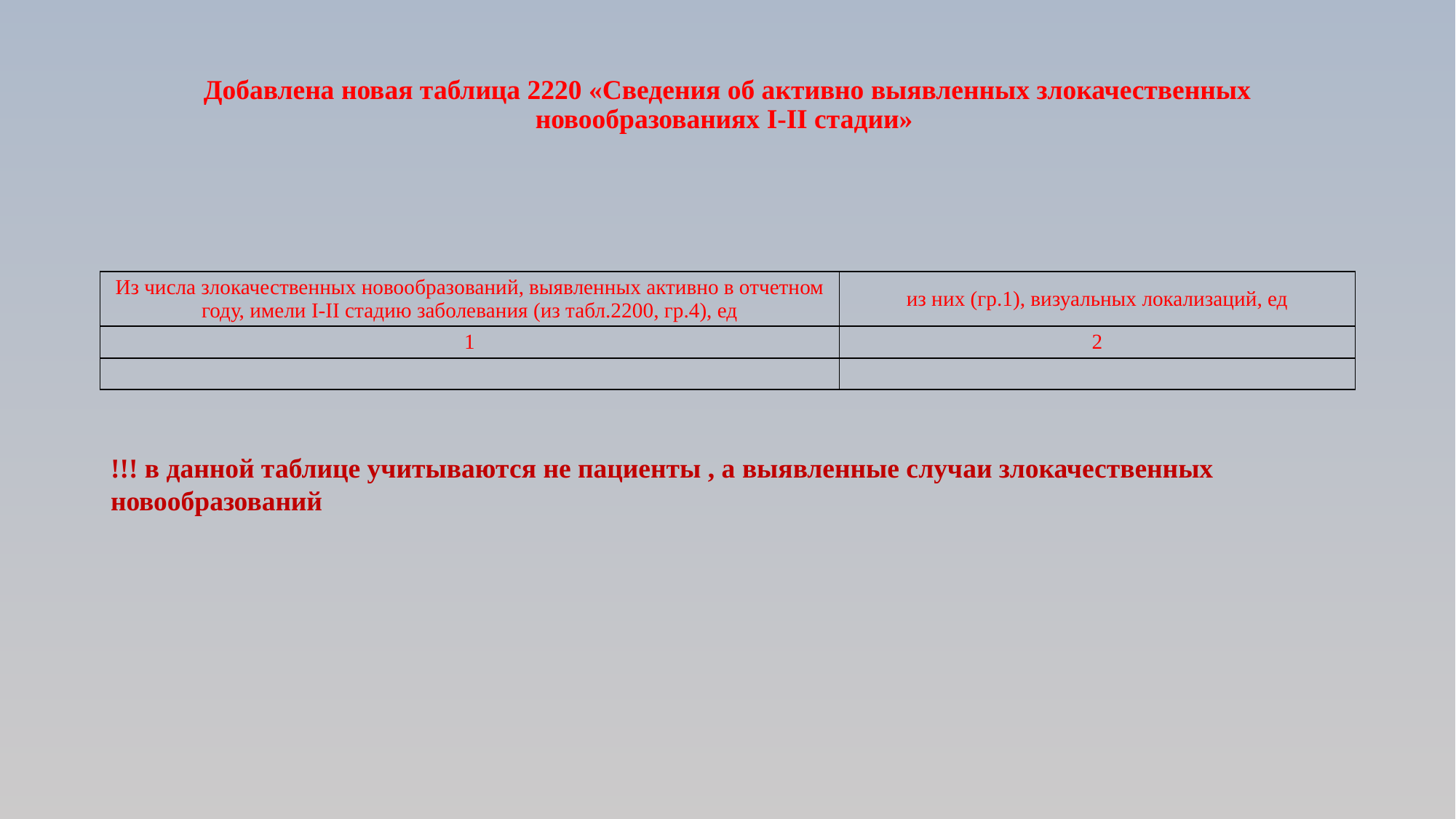

# Добавлена новая таблица 2220 «Сведения об активно выявленных злокачественных новообразованиях I-II стадии»
| Из числа злокачественных новообразований, выявленных активно в отчетном году, имели I-II стадию заболевания (из табл.2200, гр.4), ед | из них (гр.1), визуальных локализаций, ед |
| --- | --- |
| 1 | 2 |
|  |  |
!!! в данной таблице учитываются не пациенты , а выявленные случаи злокачественных новообразований